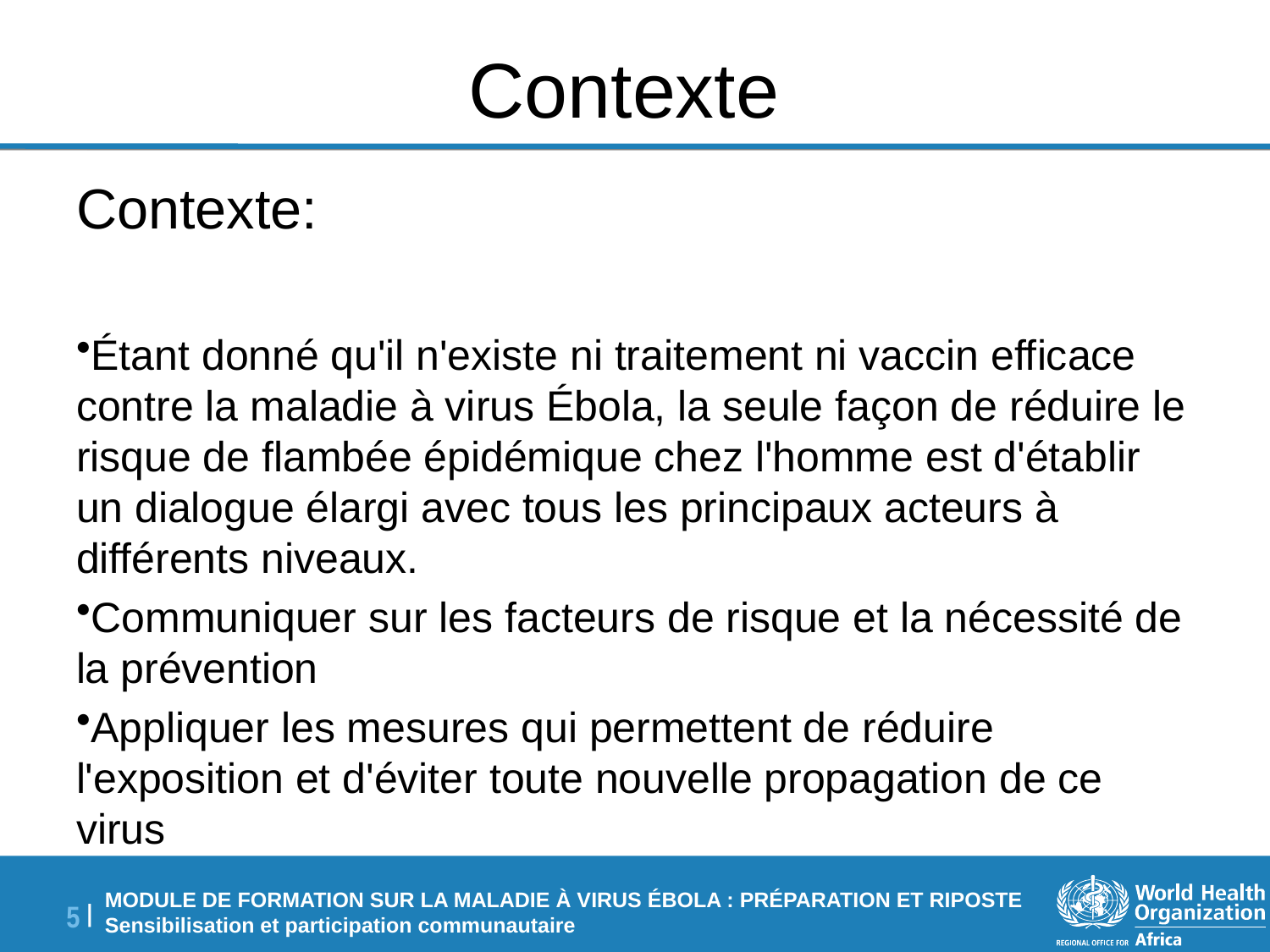

# Contexte
Contexte:

Étant donné qu'il n'existe ni traitement ni vaccin efficace contre la maladie à virus Ébola, la seule façon de réduire le risque de flambée épidémique chez l'homme est d'établir un dialogue élargi avec tous les principaux acteurs à différents niveaux.
Communiquer sur les facteurs de risque et la nécessité de la prévention
Appliquer les mesures qui permettent de réduire l'exposition et d'éviter toute nouvelle propagation de ce virus